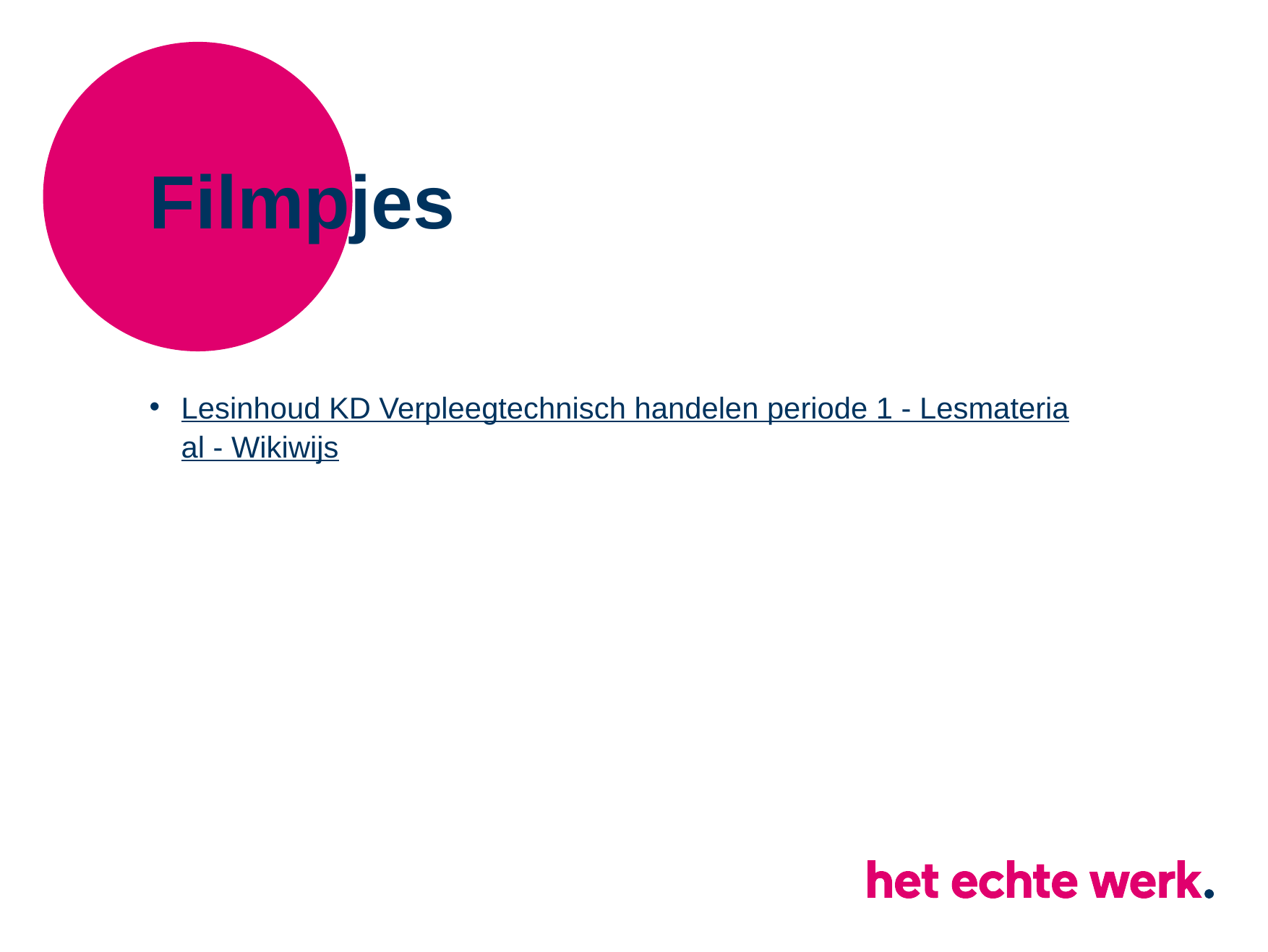

# Filmpjes
Lesinhoud KD Verpleegtechnisch handelen periode 1 - Lesmateriaal - Wikiwijs